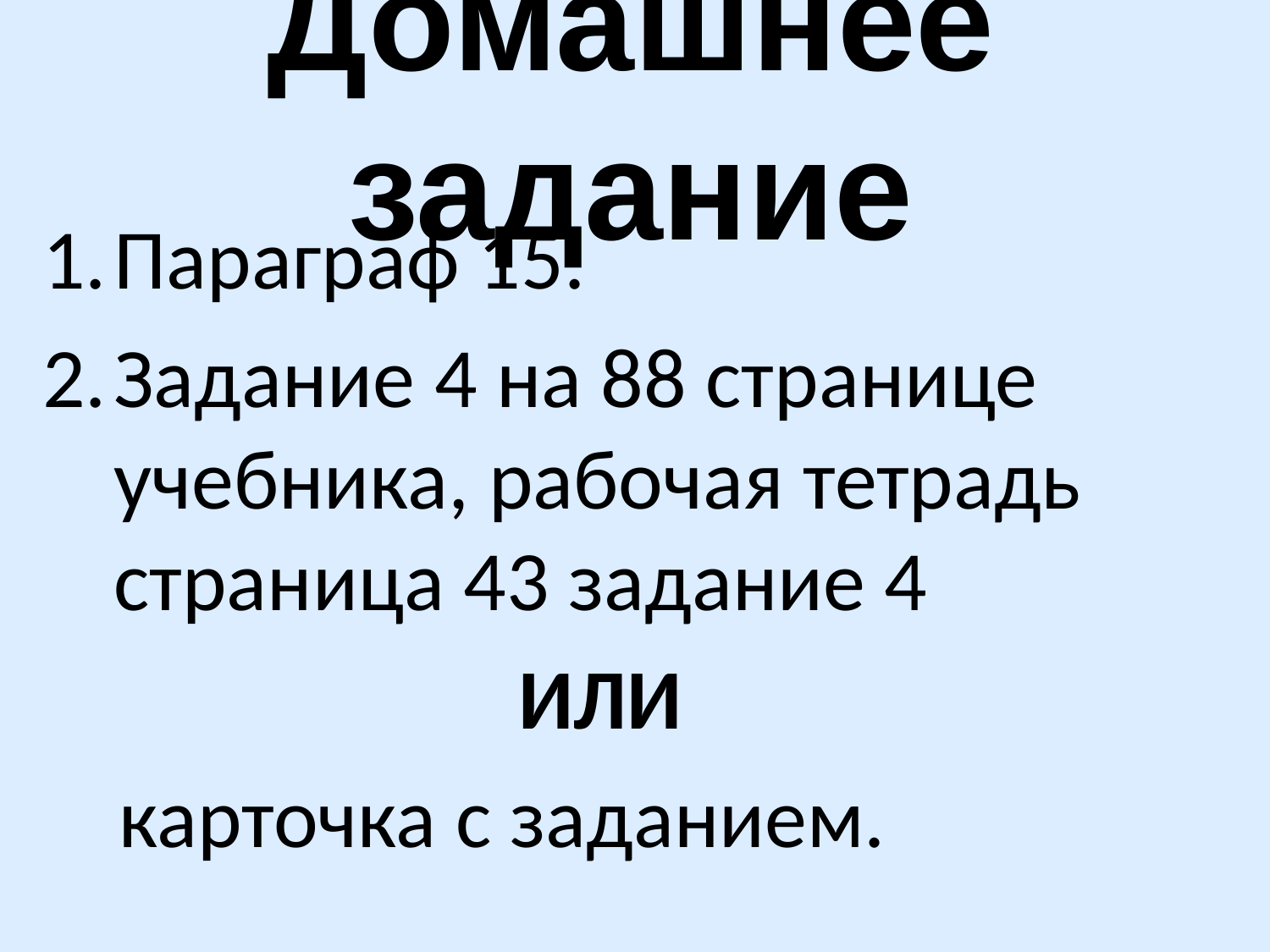

# Домашнее задание
Параграф 15.
Задание 4 на 88 странице учебника, рабочая тетрадь страница 43 задание 4
                         ИЛИ
    карточка с заданием.